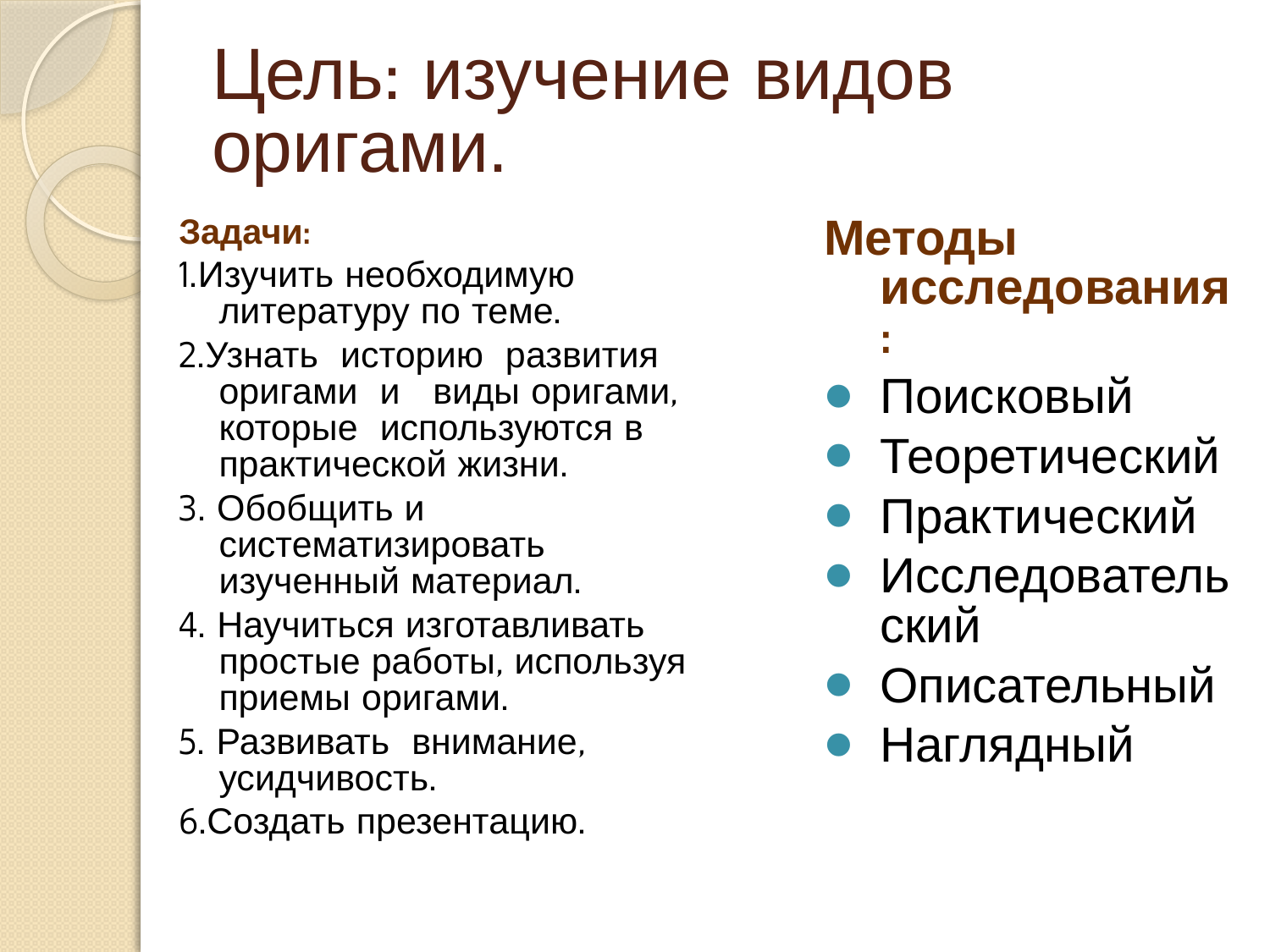

# Цель: изучение видов оригами.
Задачи:
1.Изучить необходимую  литературу по теме.
2.Узнать  историю  развития  оригами  и   виды оригами, которые  используются в практической жизни.
3. Обобщить и систематизировать изученный материал.
4. Научиться изготавливать простые работы, используя приемы оригами.
5. Развивать  внимание, усидчивость.
6.Создать презентацию.

Методы исследования:
Поисковый
Теоретический
Практический
Исследовательский
Описательный
Наглядный